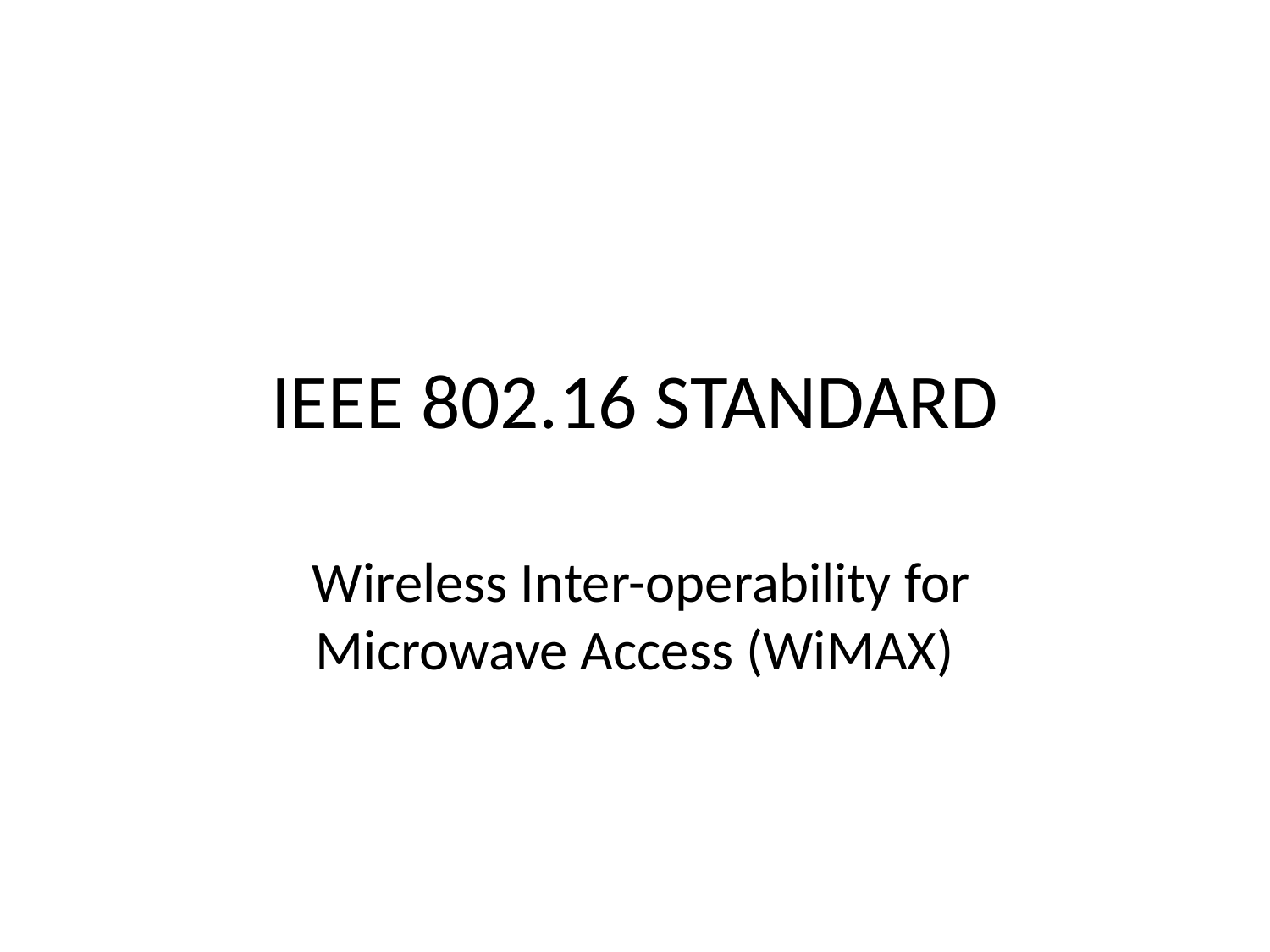

# IEEE 802.16 STANDARD
 Wireless Inter-operability for Microwave Access (WiMAX)